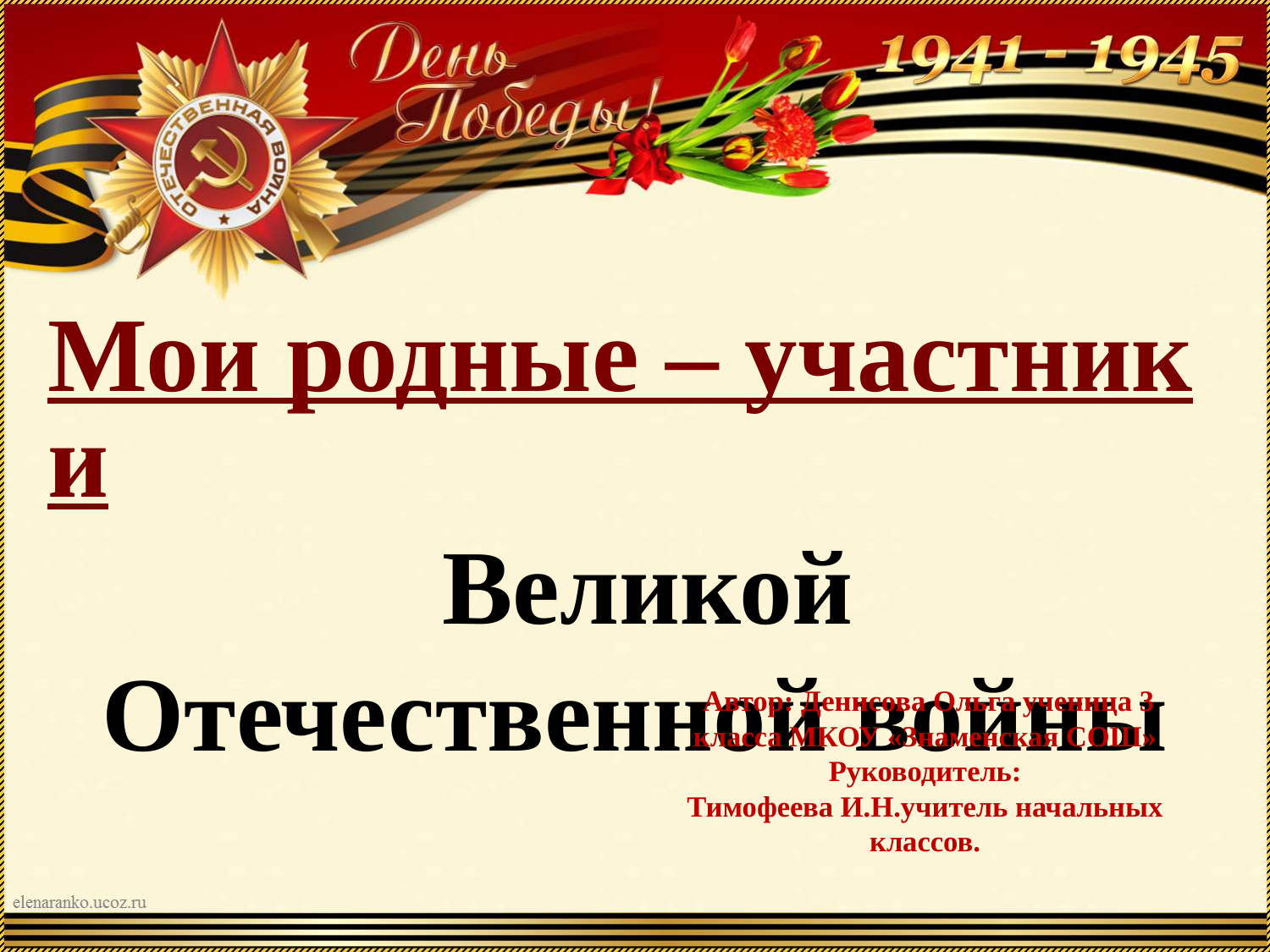

# Мои родные – участники Великой Отечественной войны
 Автор: Денисова Ольга ученица 3 класса МКОУ «Знаменская СОШ»
Руководитель:
Тимофеева И.Н.учитель начальных классов.